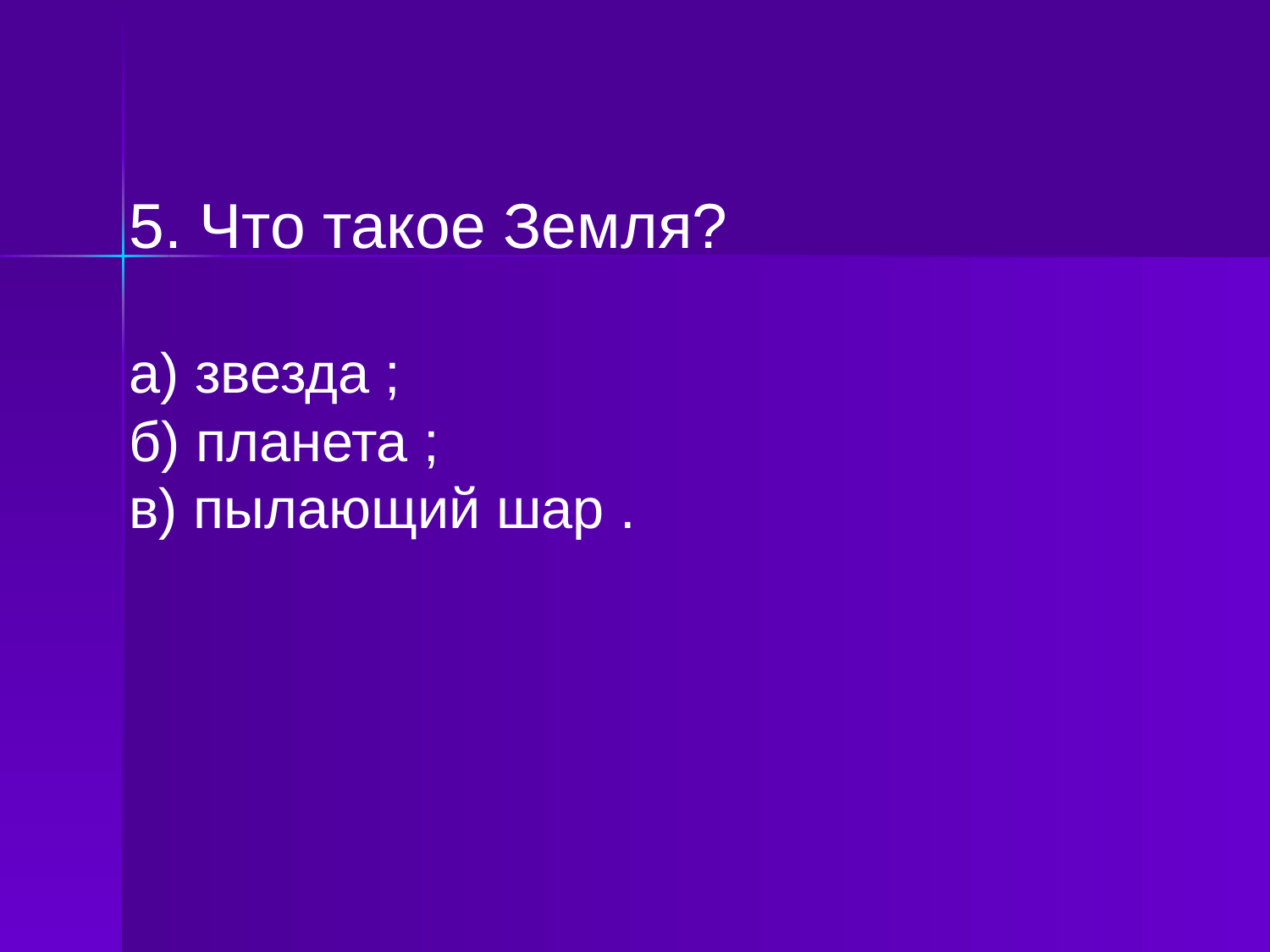

5. Что такое Земля?

а) звезда ;
б) планета ;
в) пылающий шар .